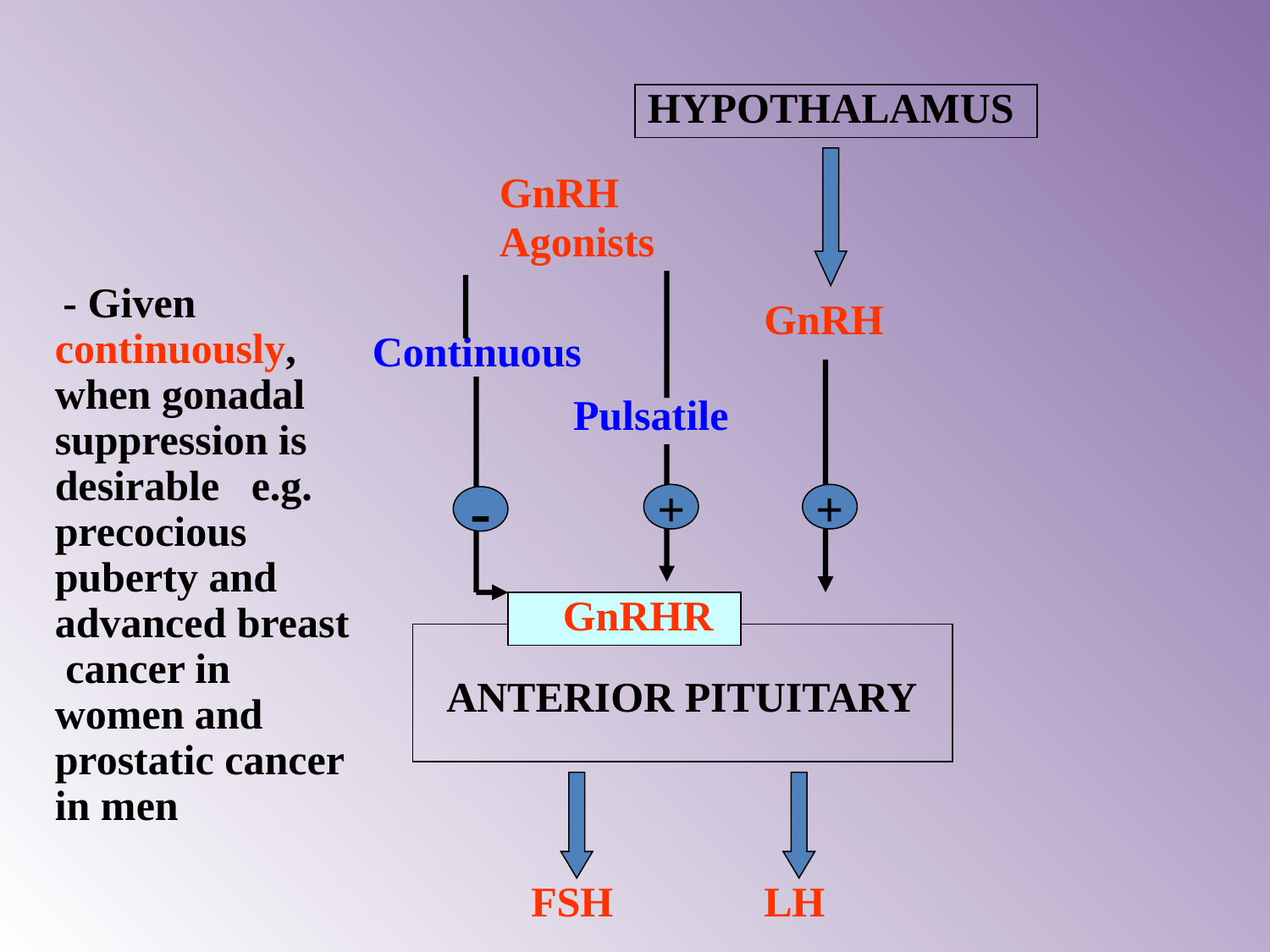

HYPOTHALAMUS

GnRH
Agonists

 - Given continuously, when gonadal suppression is   desirable   e.g. precocious puberty and advanced breast
 cancer in women and prostatic cancer in men

GnRH
Continuous

Pulsatile

+
+
-

    GnRHR

  ANTERIOR PITUITARY

FSH
LH